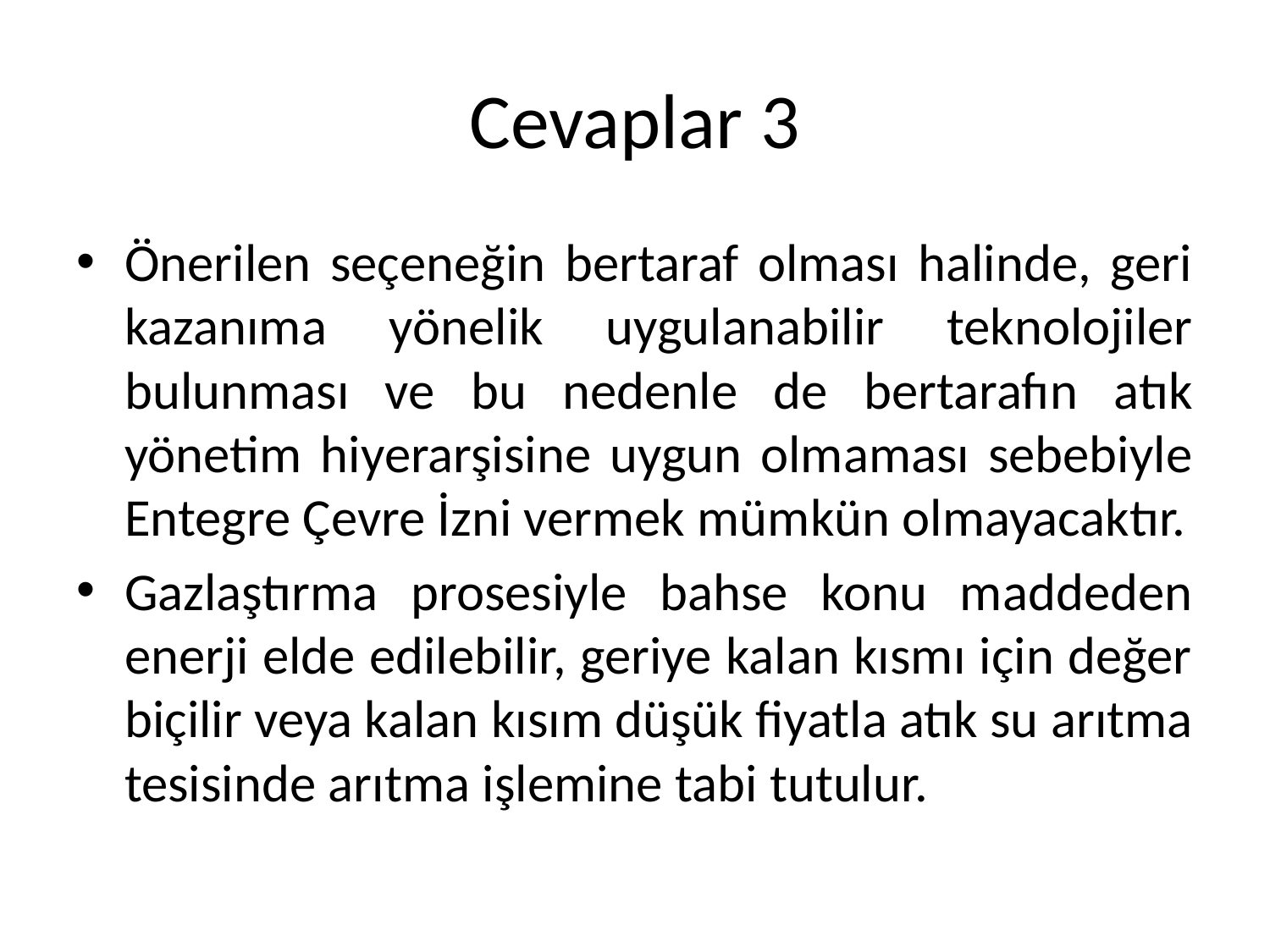

# Cevaplar 3
Önerilen seçeneğin bertaraf olması halinde, geri kazanıma yönelik uygulanabilir teknolojiler bulunması ve bu nedenle de bertarafın atık yönetim hiyerarşisine uygun olmaması sebebiyle Entegre Çevre İzni vermek mümkün olmayacaktır.
Gazlaştırma prosesiyle bahse konu maddeden enerji elde edilebilir, geriye kalan kısmı için değer biçilir veya kalan kısım düşük fiyatla atık su arıtma tesisinde arıtma işlemine tabi tutulur.